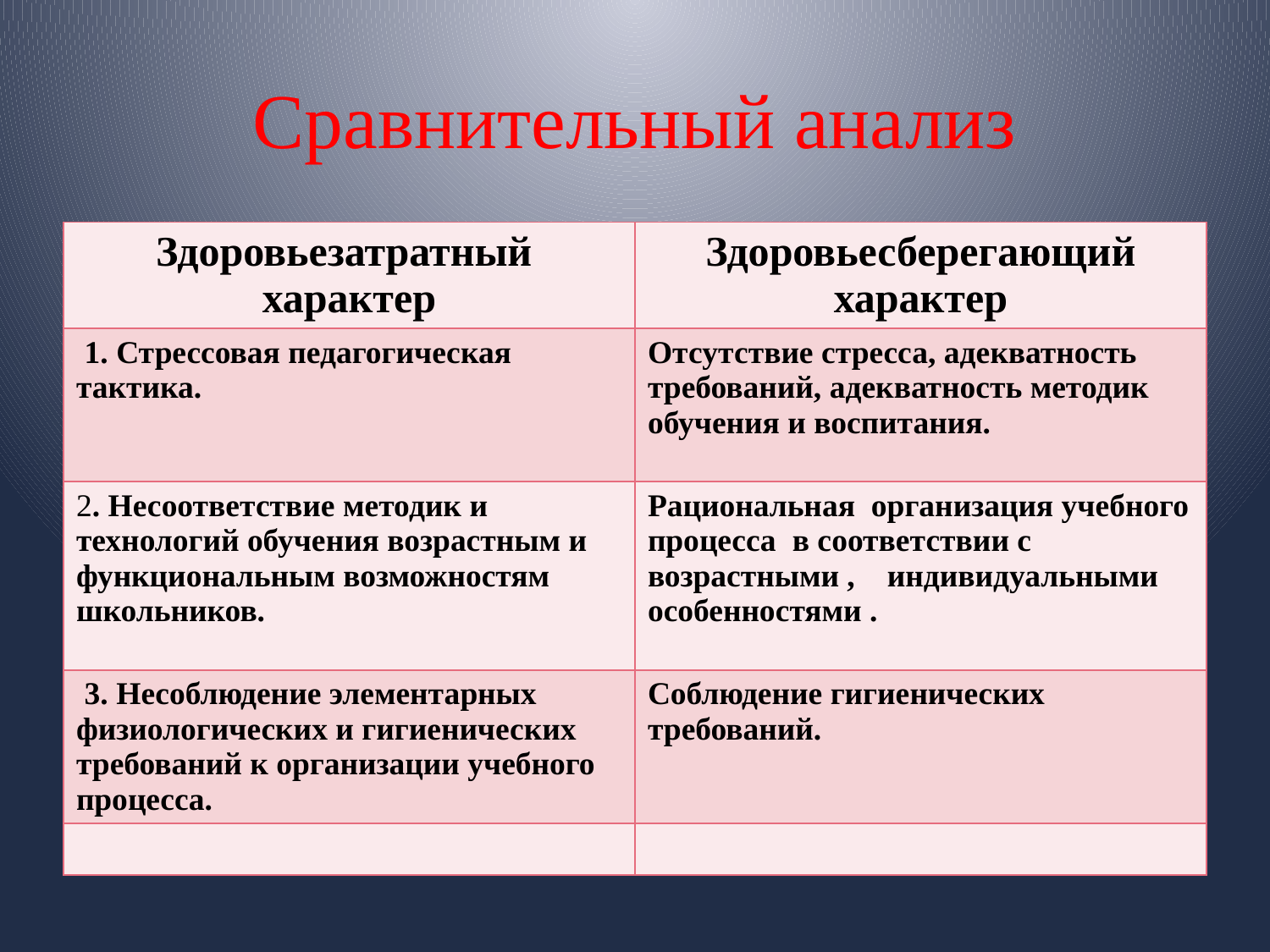

# Сравнительный анализ
| Здоровьезатратный характер | Здоровьесберегающий характер |
| --- | --- |
| 1. Стрессовая педагогическая тактика. | Отсутствие стресса, адекватность требований, адекватность методик обучения и воспитания. |
| 2. Несоответствие методик и технологий обучения возрастным и функциональным возможностям школьников. | Рациональная  организация учебного процесса в соответствии с возрастными ,   индивидуальными особенностями . |
| 3. Несоблюдение элементарных физиологических и гигиенических требований к организации учебного процесса. | Соблюдение гигиенических требований. |
|  |  |